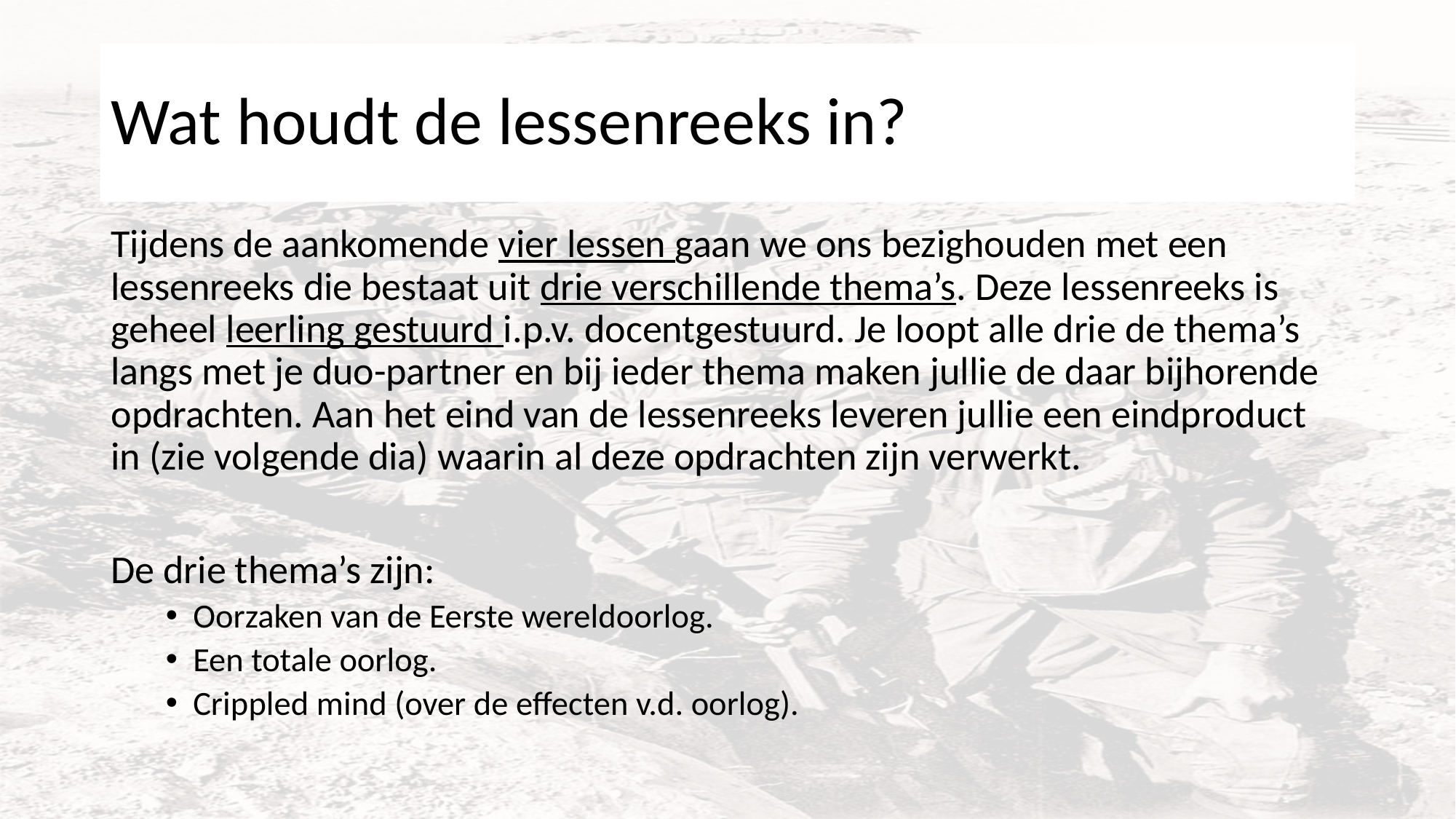

# Wat houdt de lessenreeks in?
Tijdens de aankomende vier lessen gaan we ons bezighouden met een lessenreeks die bestaat uit drie verschillende thema’s. Deze lessenreeks is geheel leerling gestuurd i.p.v. docentgestuurd. Je loopt alle drie de thema’s langs met je duo-partner en bij ieder thema maken jullie de daar bijhorende opdrachten. Aan het eind van de lessenreeks leveren jullie een eindproduct in (zie volgende dia) waarin al deze opdrachten zijn verwerkt.

De drie thema’s zijn:
Oorzaken van de Eerste wereldoorlog.
Een totale oorlog.
Crippled mind (over de effecten v.d. oorlog).